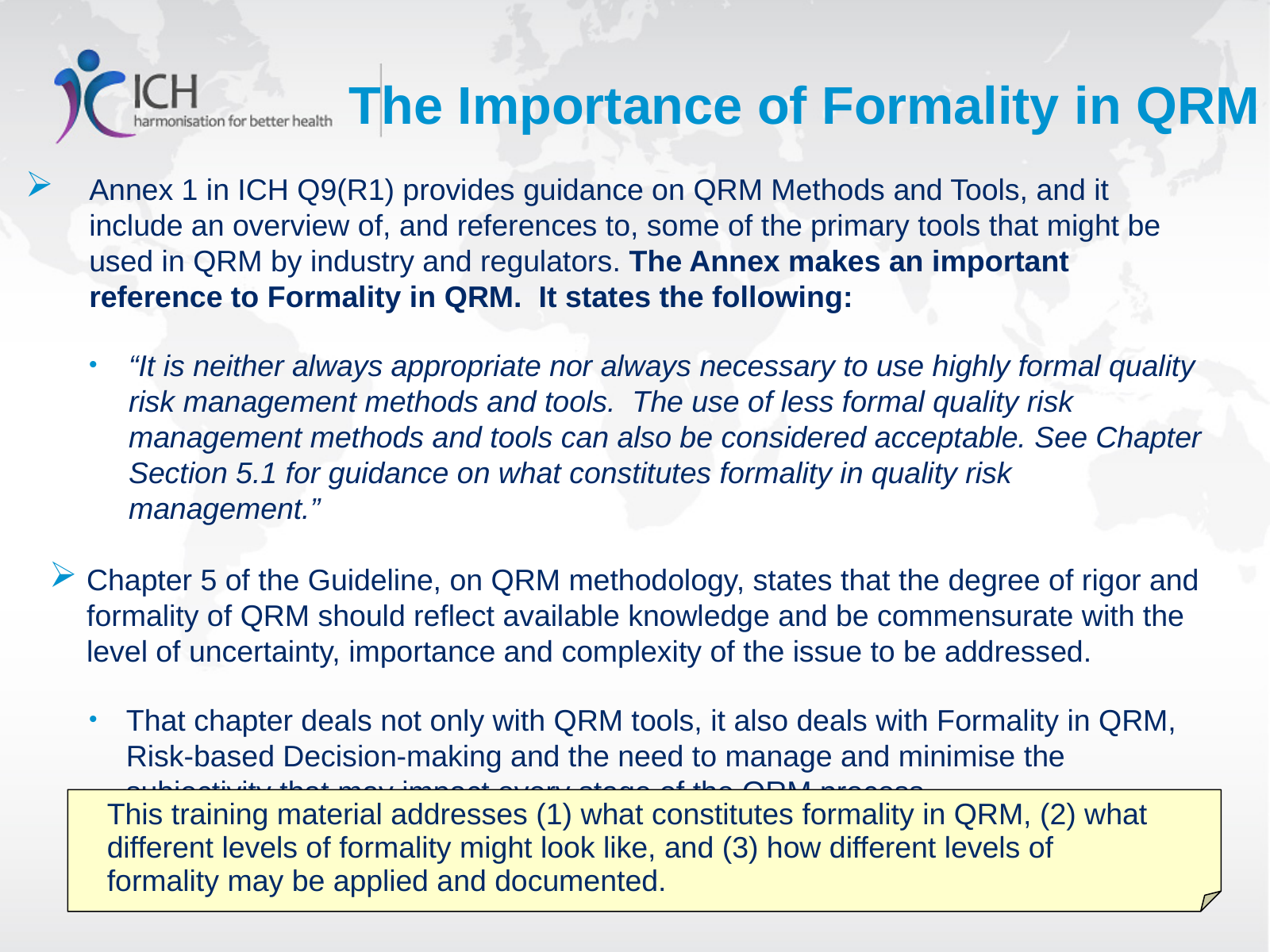

# The Importance of Formality in QRM
Annex 1 in ICH Q9(R1) provides guidance on QRM Methods and Tools, and it include an overview of, and references to, some of the primary tools that might be used in QRM by industry and regulators. The Annex makes an important reference to Formality in QRM.  It states the following:

“It is neither always appropriate nor always necessary to use highly formal quality risk management methods and tools.  The use of less formal quality risk management methods and tools can also be considered acceptable. See Chapter Section 5.1 for guidance on what constitutes formality in quality risk management.”

Chapter 5 of the Guideline, on QRM methodology, states that the degree of rigor and formality of QRM should reflect available knowledge and be commensurate with the level of uncertainty, importance and complexity of the issue to be addressed.

That chapter deals not only with QRM tools, it also deals with Formality in QRM, Risk-based Decision-making and the need to manage and minimise the subjectivity that may impact every stage of the QRM process.

This training material addresses (1) what constitutes formality in QRM, (2) what different levels of formality might look like, and (3) how different levels of    formality may be applied and documented.